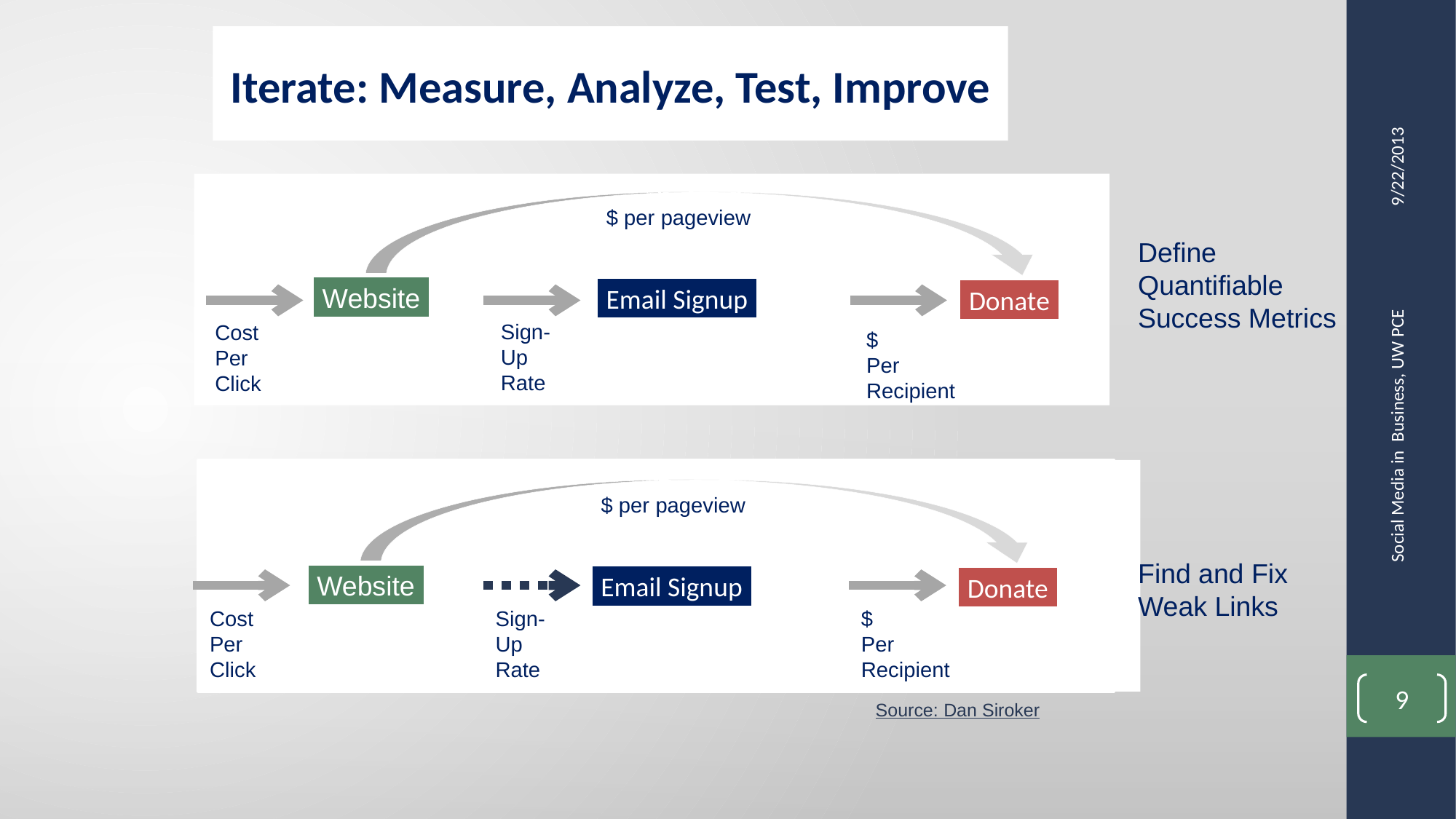

Iterate: Measure, Analyze, Test, Improve
9/22/2013

$ per pageview
Define Quantifiable Success Metrics
Website
Email Signup
Donate
Sign-
Up
Rate
Cost
Per
Click
$
Per
Recipient
Social Media in  Business, UW PCE

$ per pageview
Find and Fix
Weak Links
Website
Email Signup
Donate
Cost
Per
Click
Sign-
Up
Rate
$
Per
Recipient
9
Source: Dan Siroker